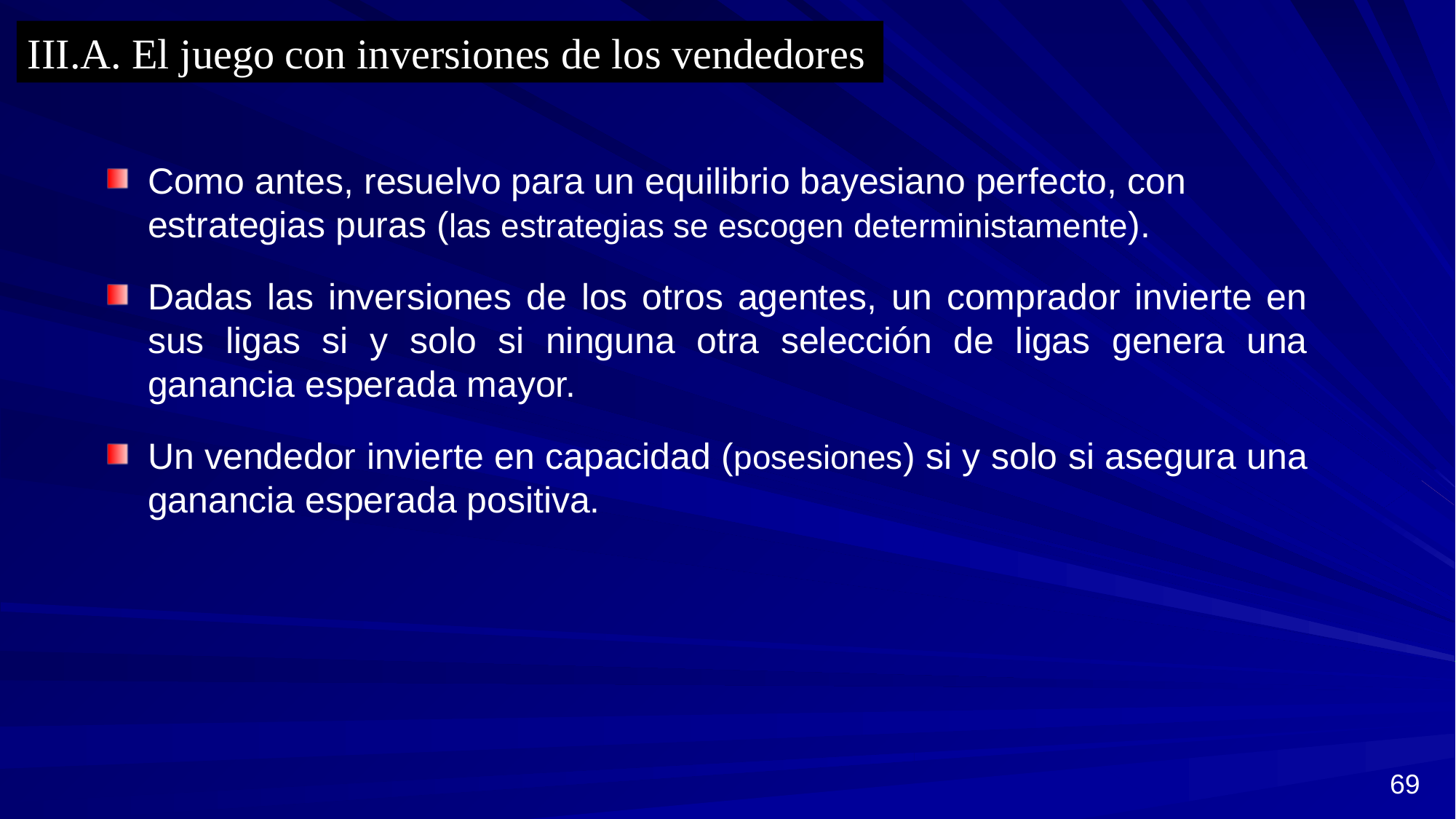

III.A. El juego con inversiones de los vendedores
Como antes, resuelvo para un equilibrio bayesiano perfecto, con estrategias puras (las estrategias se escogen deterministamente).

Dadas las inversiones de los otros agentes, un comprador invierte en sus ligas si y solo si ninguna otra selección de ligas genera una ganancia esperada mayor.

Un vendedor invierte en capacidad (posesiones) si y solo si asegura una ganancia esperada positiva.
69